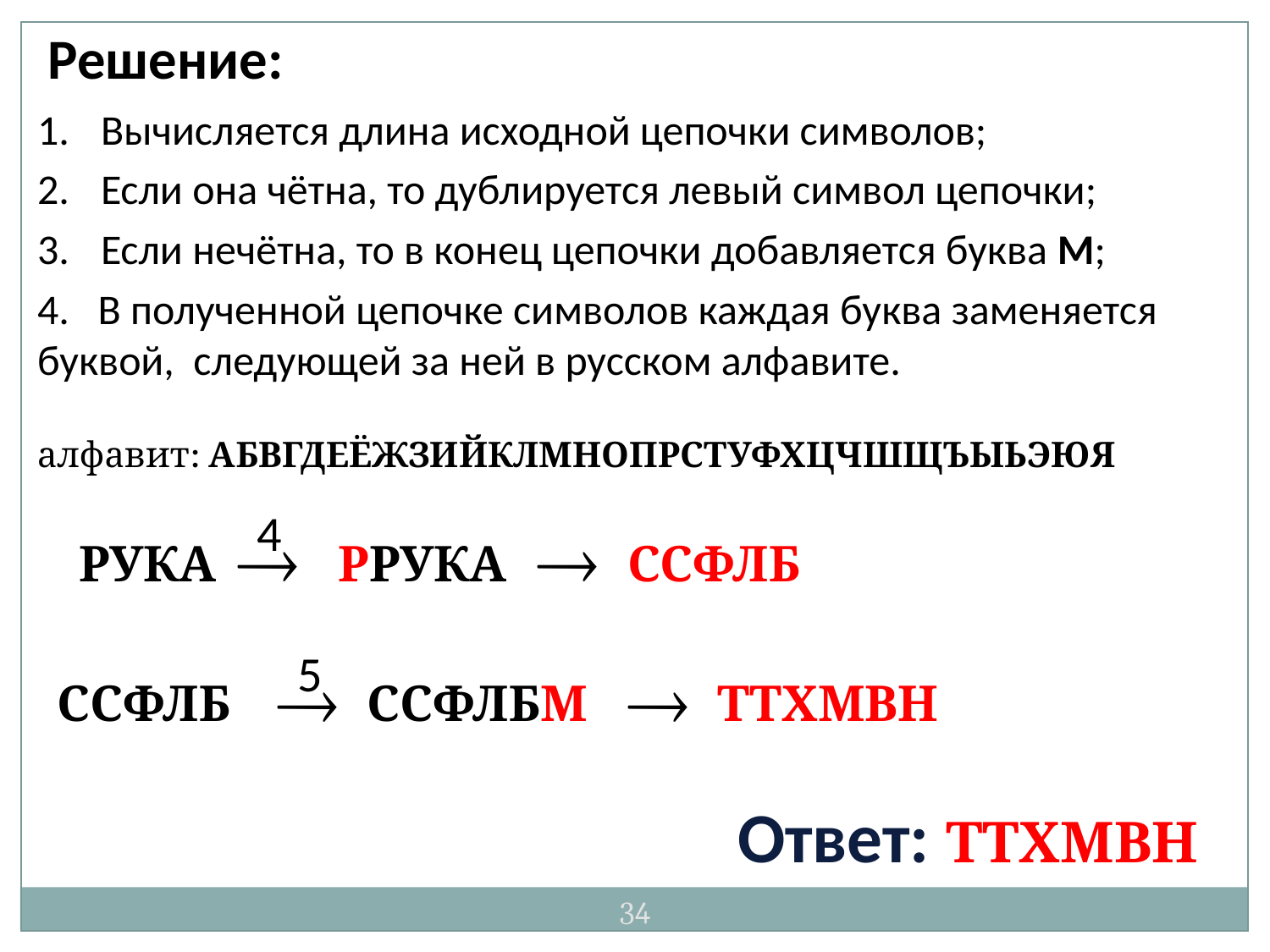

Решение:
1.	Вычисляется длина исходной цепочки символов;
2.	Если она чётна, то дублируется левый символ цепочки;
3.	Если нечётна, то в конец цепочки добавляется буква М;
4.   В полученной цепочке символов каждая буква заменяется буквой,  следующей за ней в русском алфавите.
алфавит: АБВГДЕЁЖЗИЙКЛМНОПРСТУФХЦЧШЩЪЫЬЭЮЯ
4
→
→
РУКА
РРУКА
ССФЛБ
5
→
→
ССФЛБ
ССФЛБМ
ТТХМВН
Ответ: ТТХМВН
34